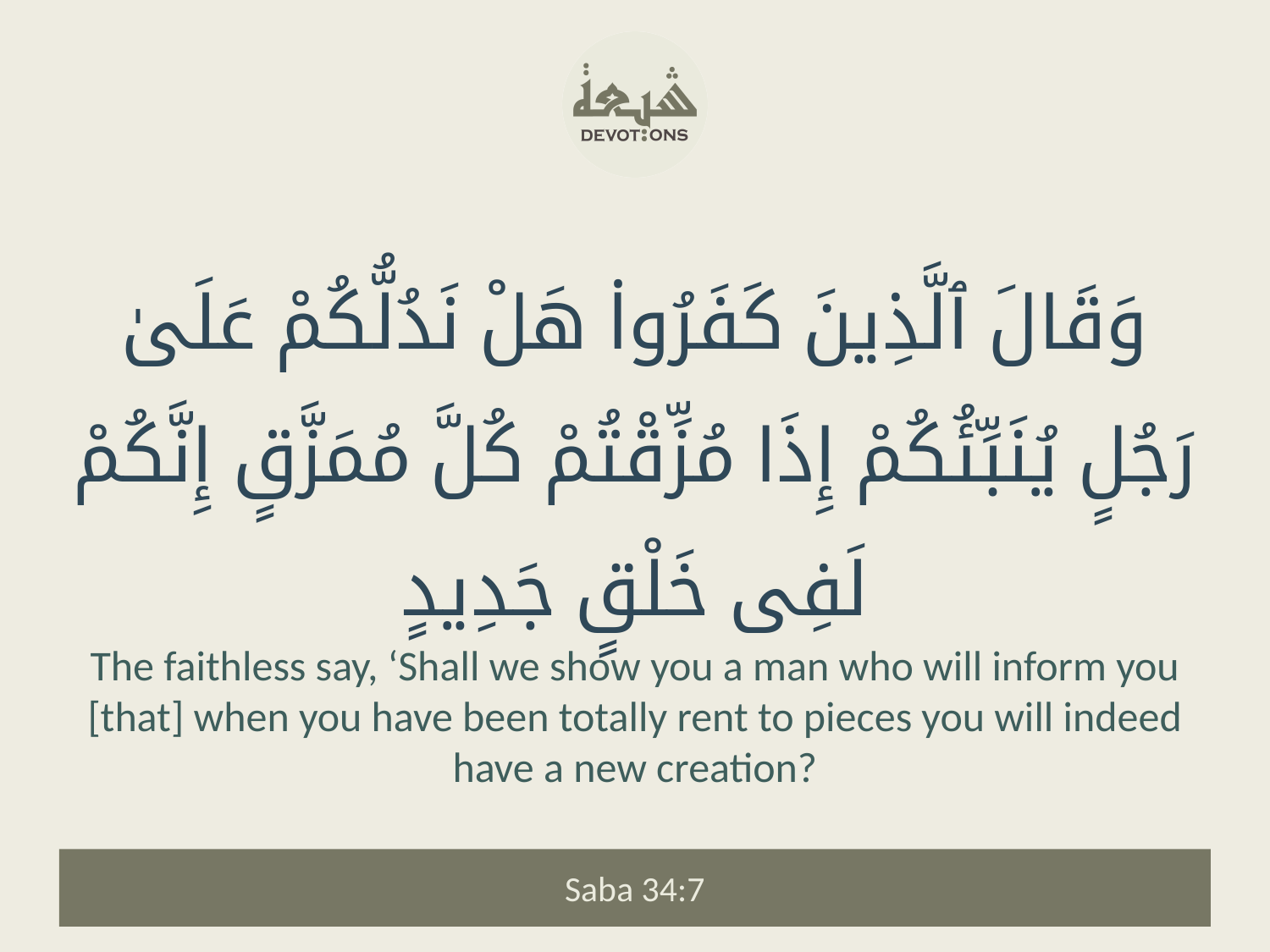

وَقَالَ ٱلَّذِينَ كَفَرُوا۟ هَلْ نَدُلُّكُمْ عَلَىٰ رَجُلٍ يُنَبِّئُكُمْ إِذَا مُزِّقْتُمْ كُلَّ مُمَزَّقٍ إِنَّكُمْ لَفِى خَلْقٍ جَدِيدٍ
The faithless say, ‘Shall we show you a man who will inform you [that] when you have been totally rent to pieces you will indeed have a new creation?
Saba 34:7